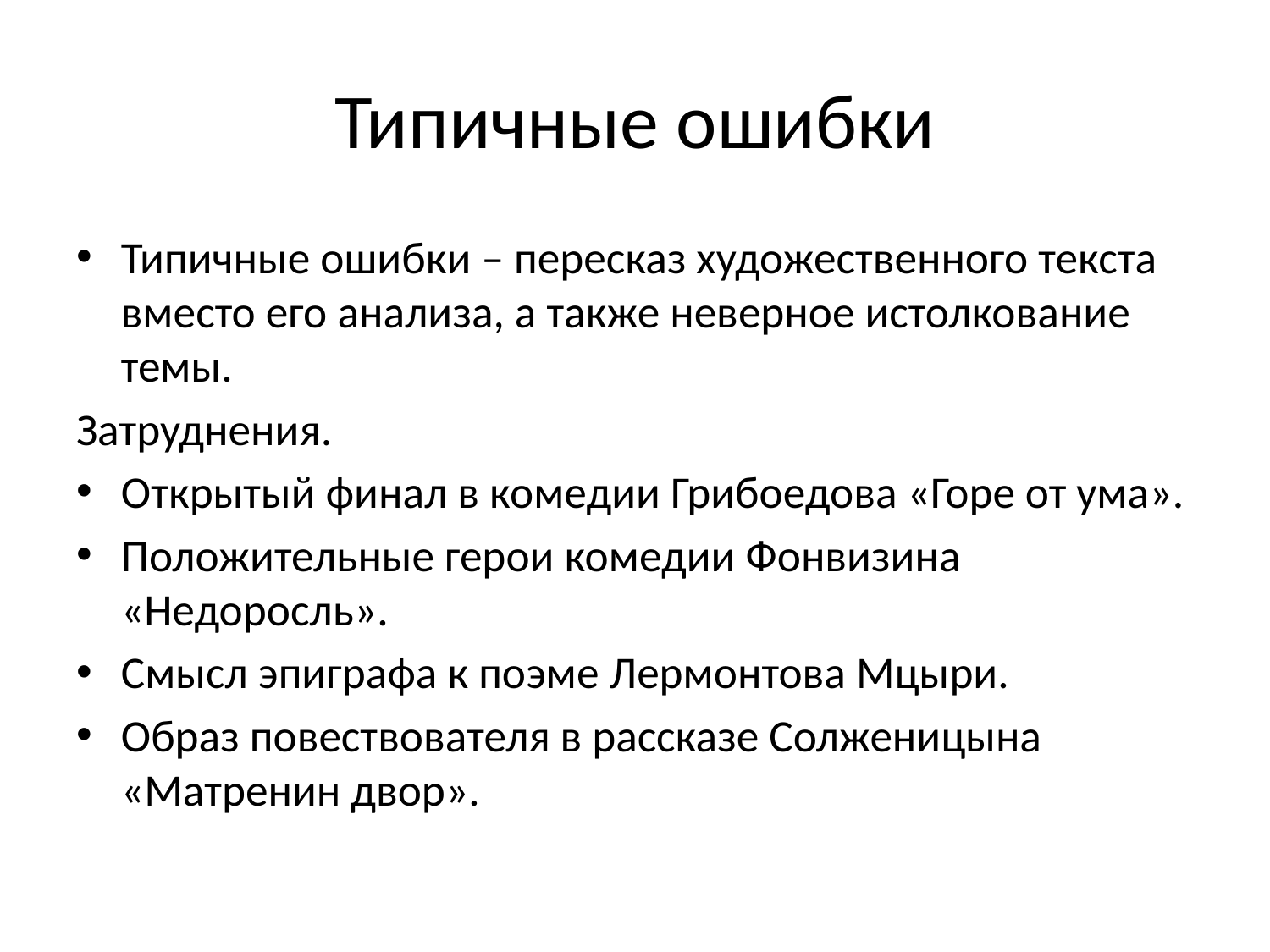

# Типичные ошибки
Типичные ошибки – пересказ художественного текста вместо его анализа, а также неверное истолкование темы.
Затруднения.
Открытый финал в комедии Грибоедова «Горе от ума».
Положительные герои комедии Фонвизина «Недоросль».
Смысл эпиграфа к поэме Лермонтова Мцыри.
Образ повествователя в рассказе Солженицына «Матренин двор».